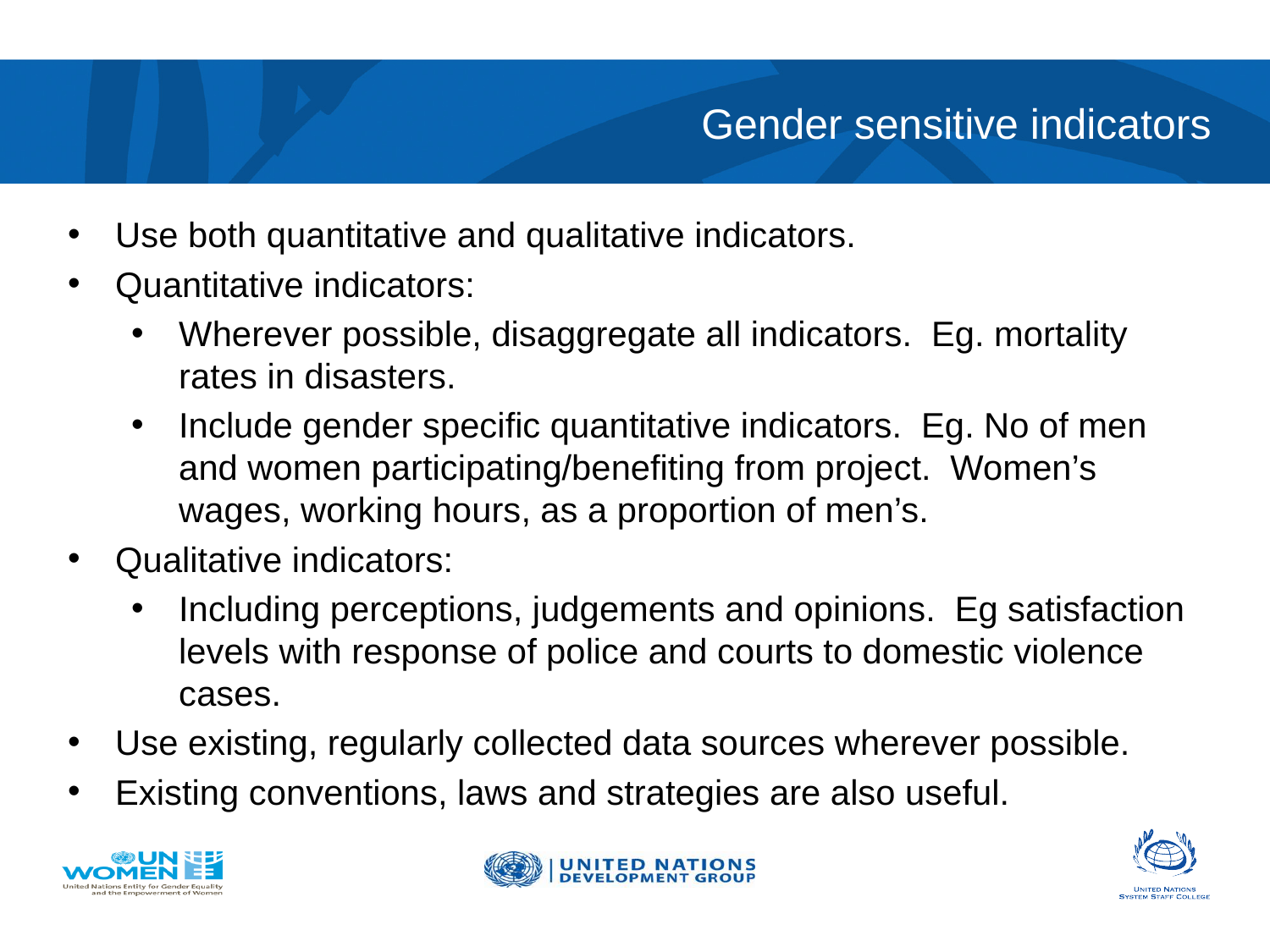

# Gender sensitive indicators
Use both quantitative and qualitative indicators.
Quantitative indicators:
Wherever possible, disaggregate all indicators.  Eg. mortality rates in disasters.
Include gender specific quantitative indicators.  Eg. No of men and women participating/benefiting from project.  Women’s wages, working hours, as a proportion of men’s.
Qualitative indicators:
Including perceptions, judgements and opinions.  Eg satisfaction levels with response of police and courts to domestic violence cases.
Use existing, regularly collected data sources wherever possible.
Existing conventions, laws and strategies are also useful.